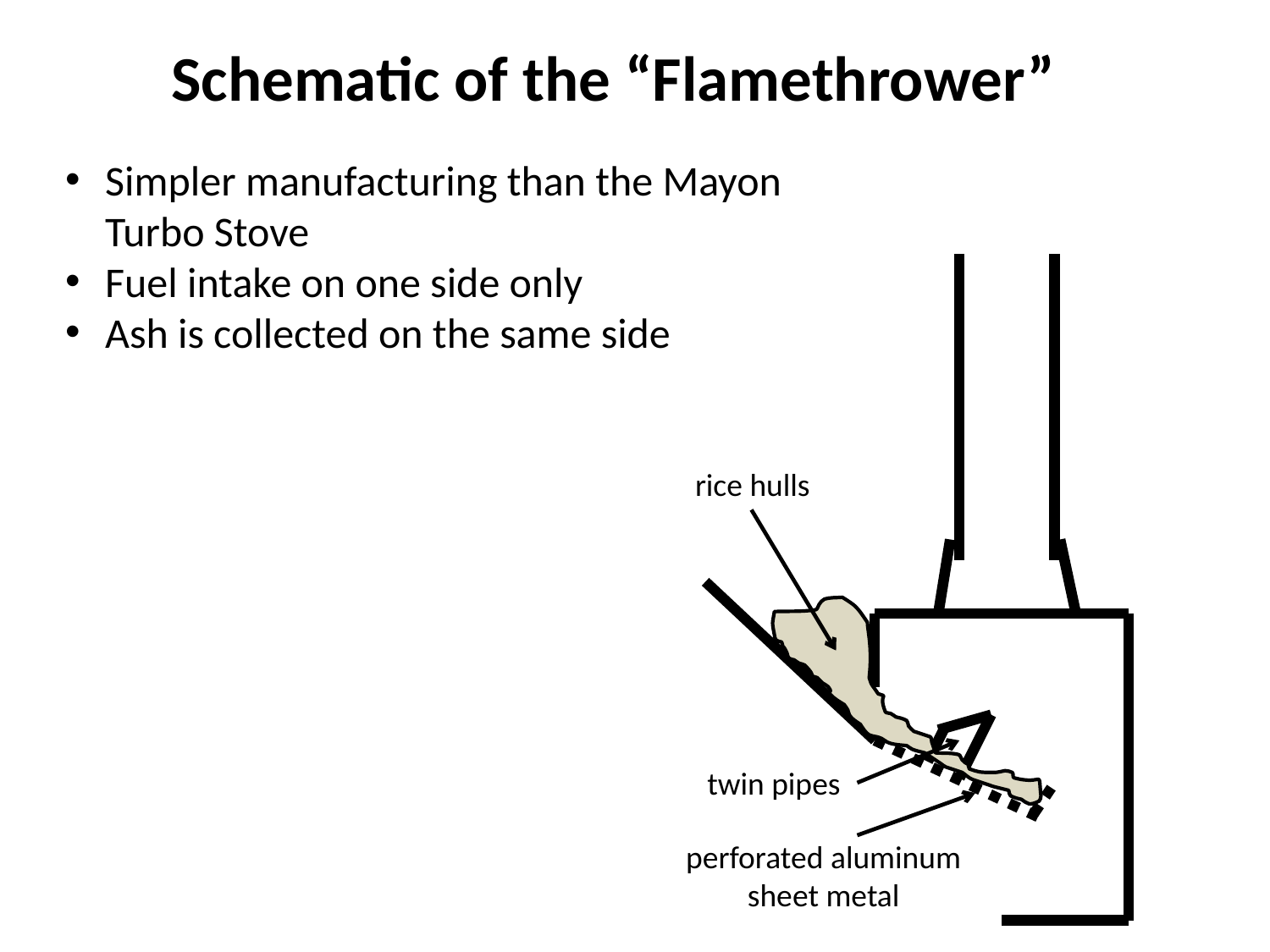

Schematic of the “Flamethrower”
Simpler manufacturing than the Mayon Turbo Stove
Fuel intake on one side only
Ash is collected on the same side
rice hulls

twin pipes
perforated aluminum sheet metal